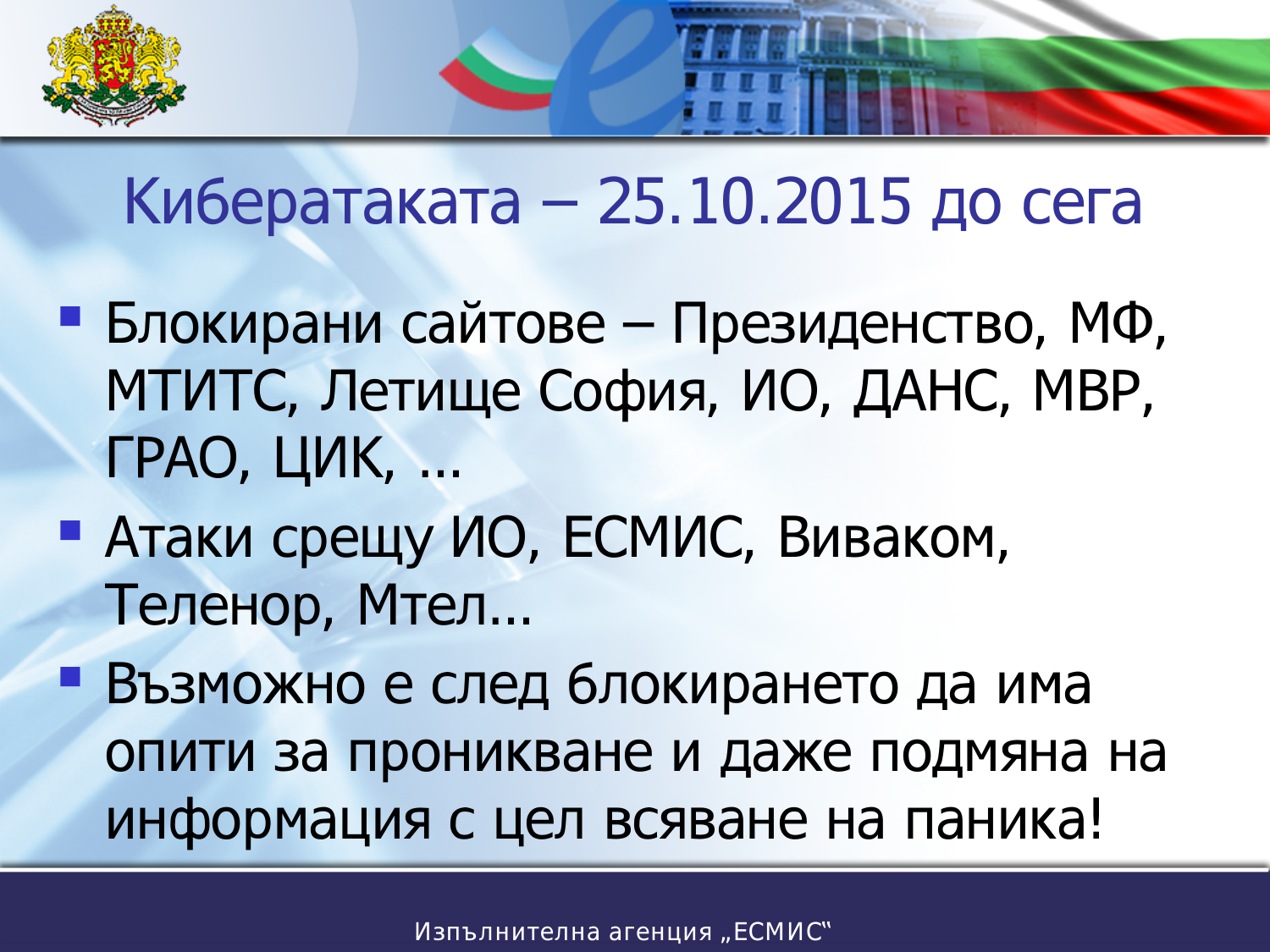

# Кибератаката – 25.10.2015 до сега
Блокирани сайтове – Президенство, МФ, МТИТС, Летище София, ИО, ДАНС, МВР, ГРАО, ЦИК, …
Атаки срещу ИО, ЕСМИС, Виваком, Теленор, Мтел…
Възможно е след блокирането да има опити за проникване и даже подмяна на информация с цел всяване на паника!
Изпълнителна агенция „ЕСМИС“